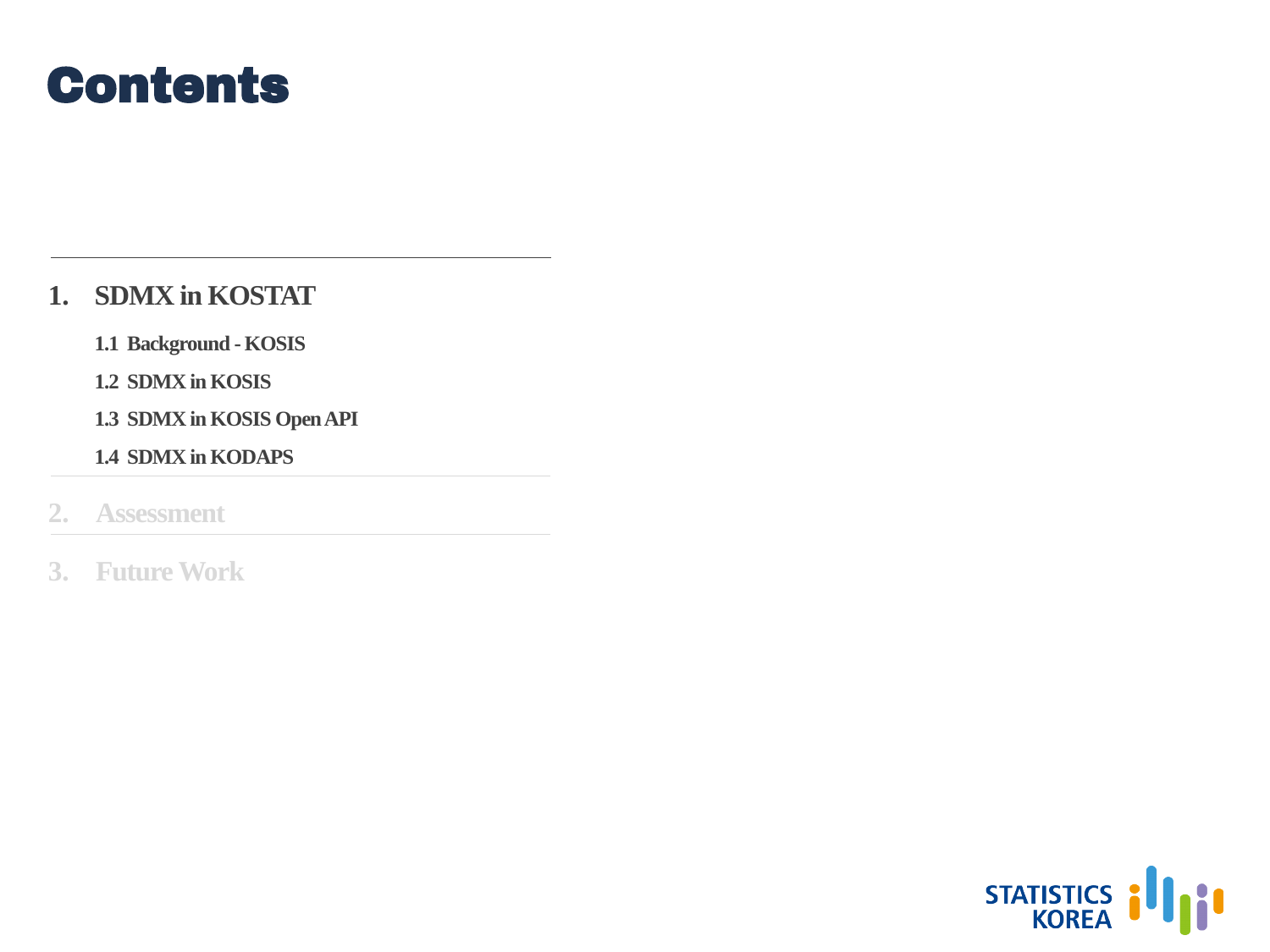

# Contents
SDMX in KOSTAT
	1.1  Background - KOSIS
	1.2  SDMX in KOSIS
	1.3  SDMX in KOSIS Open API
	1.4  SDMX in KODAPS
Assessment
Future Work